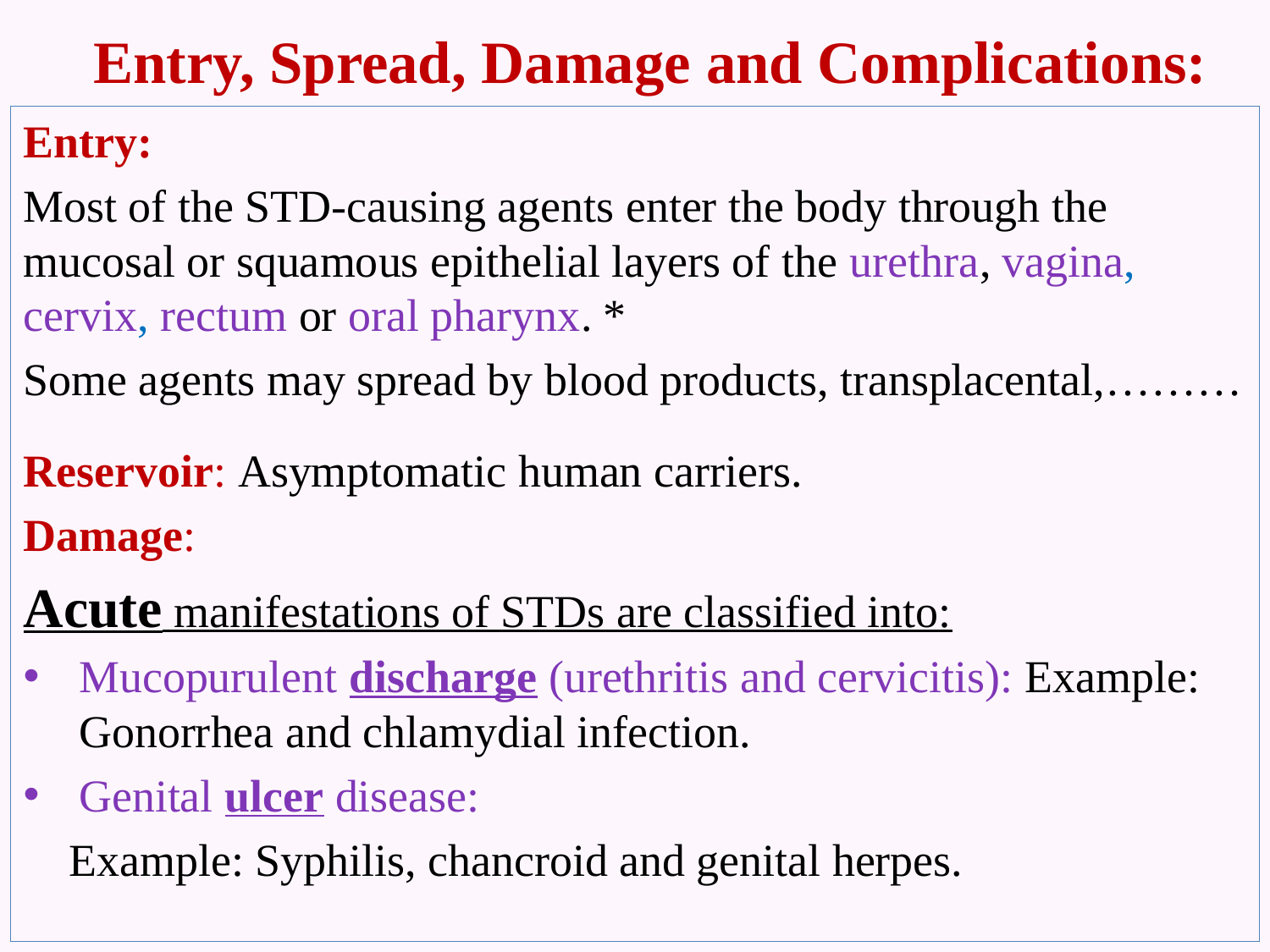

# Entry, Spread, Damage and Complications:
Entry:
Most of the STD-causing agents enter the body through the mucosal or squamous epithelial layers of the urethra, vagina, cervix, rectum or oral pharynx. *
Some agents may spread by blood products, transplacental,………
Reservoir: Asymptomatic human carriers.
Damage:
Acute manifestations of STDs are classified into:
Mucopurulent discharge (urethritis and cervicitis): Example: Gonorrhea and chlamydial infection.
Genital ulcer disease:
    Example: Syphilis, chancroid and genital herpes.